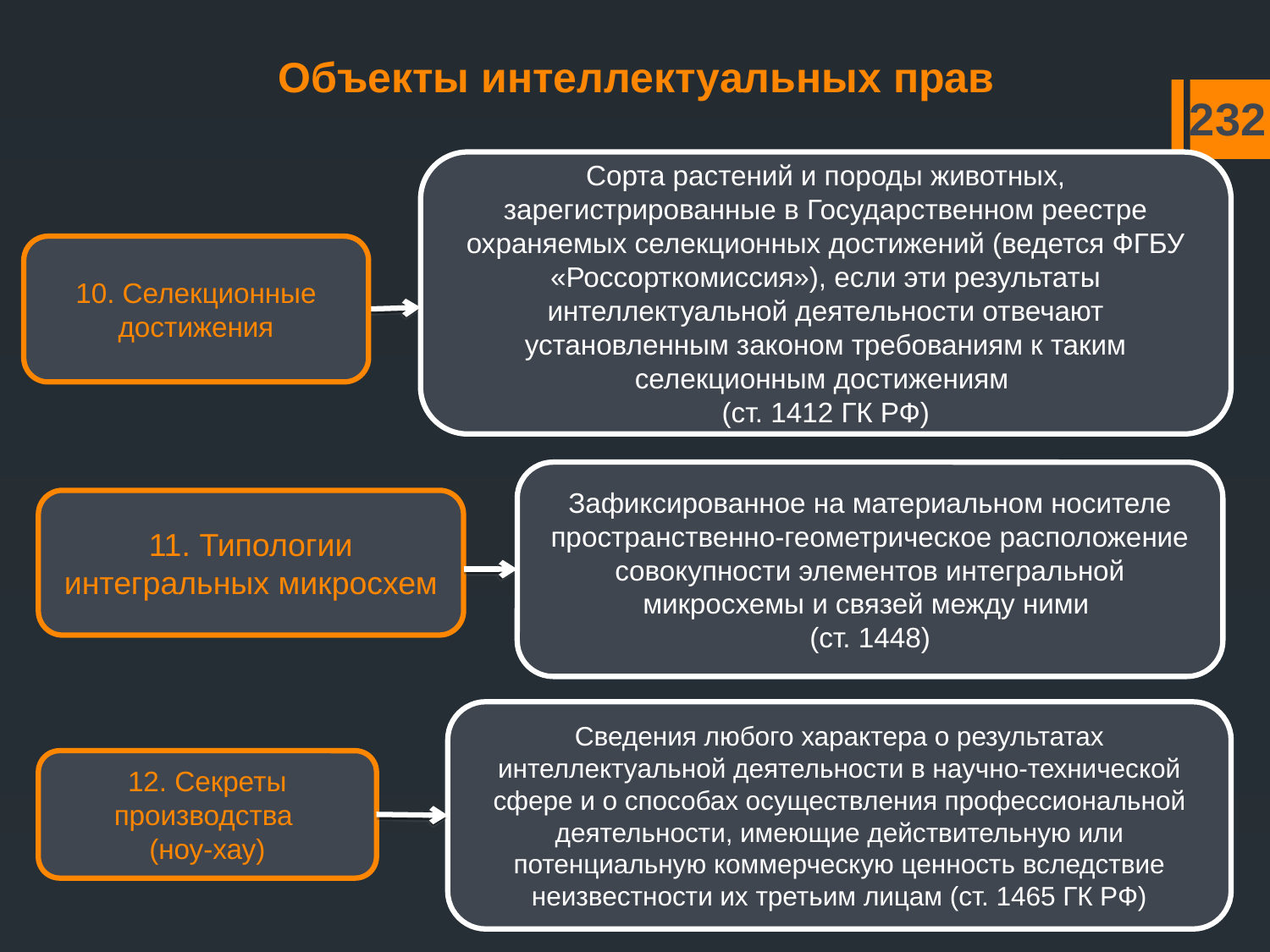

# Объекты интеллектуальных прав
232
Сорта растений и породы животных, зарегистрированные в Государственном реестре охраняемых селекционных достижений (ведется ФГБУ «Россорткомиссия»), если эти результаты интеллектуальной деятельности отвечают установленным законом требованиям к таким селекционным достижениям
(ст. 1412 ГК РФ)
10. Селекционные достижения
Зафиксированное на материальном носителе пространственно-геометрическое расположение совокупности элементов интегральной микросхемы и связей между ними
(ст. 1448)
11. Типологии интегральных микросхем
Сведения любого характера о результатах интеллектуальной деятельности в научно-технической сфере и о способах осуществления профессиональной деятельности, имеющие действительную или потенциальную коммерческую ценность вследствие неизвестности их третьим лицам (ст. 1465 ГК РФ)
12. Секреты производства
(ноу-хау)